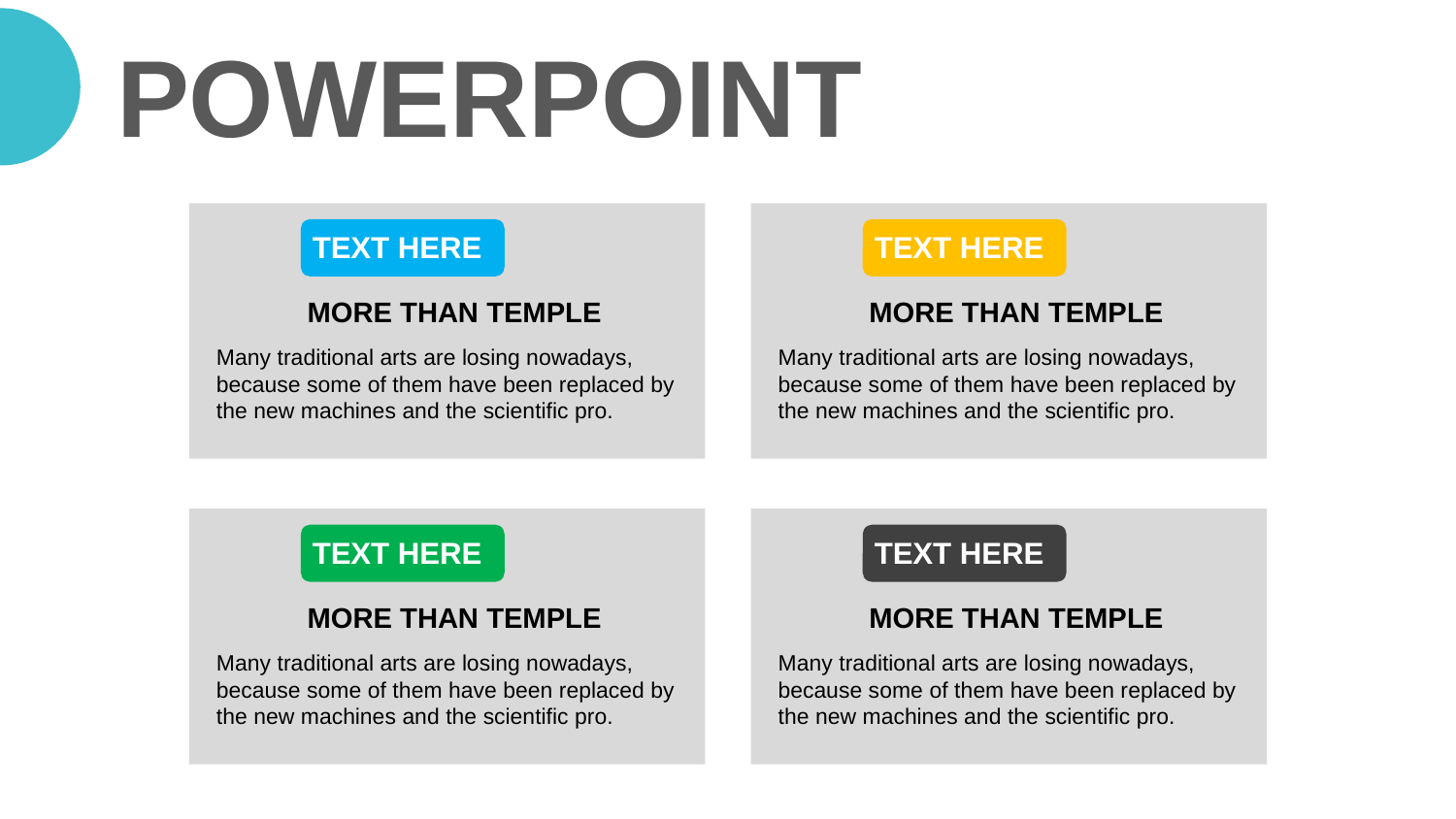

POWERPOINT

TEXT HERE
MORE THAN TEMPLE
Many traditional arts are losing nowadays, because some of them have been replaced by the new machines and the scientific pro.

TEXT HERE
MORE THAN TEMPLE
Many traditional arts are losing nowadays, because some of them have been replaced by the new machines and the scientific pro.

TEXT HERE
TEXT HERE
MORE THAN TEMPLE
MORE THAN TEMPLE
Many traditional arts are losing nowadays, because some of them have been replaced by the new machines and the scientific pro.

Many traditional arts are losing nowadays, because some of them have been replaced by the new machines and the scientific pro.